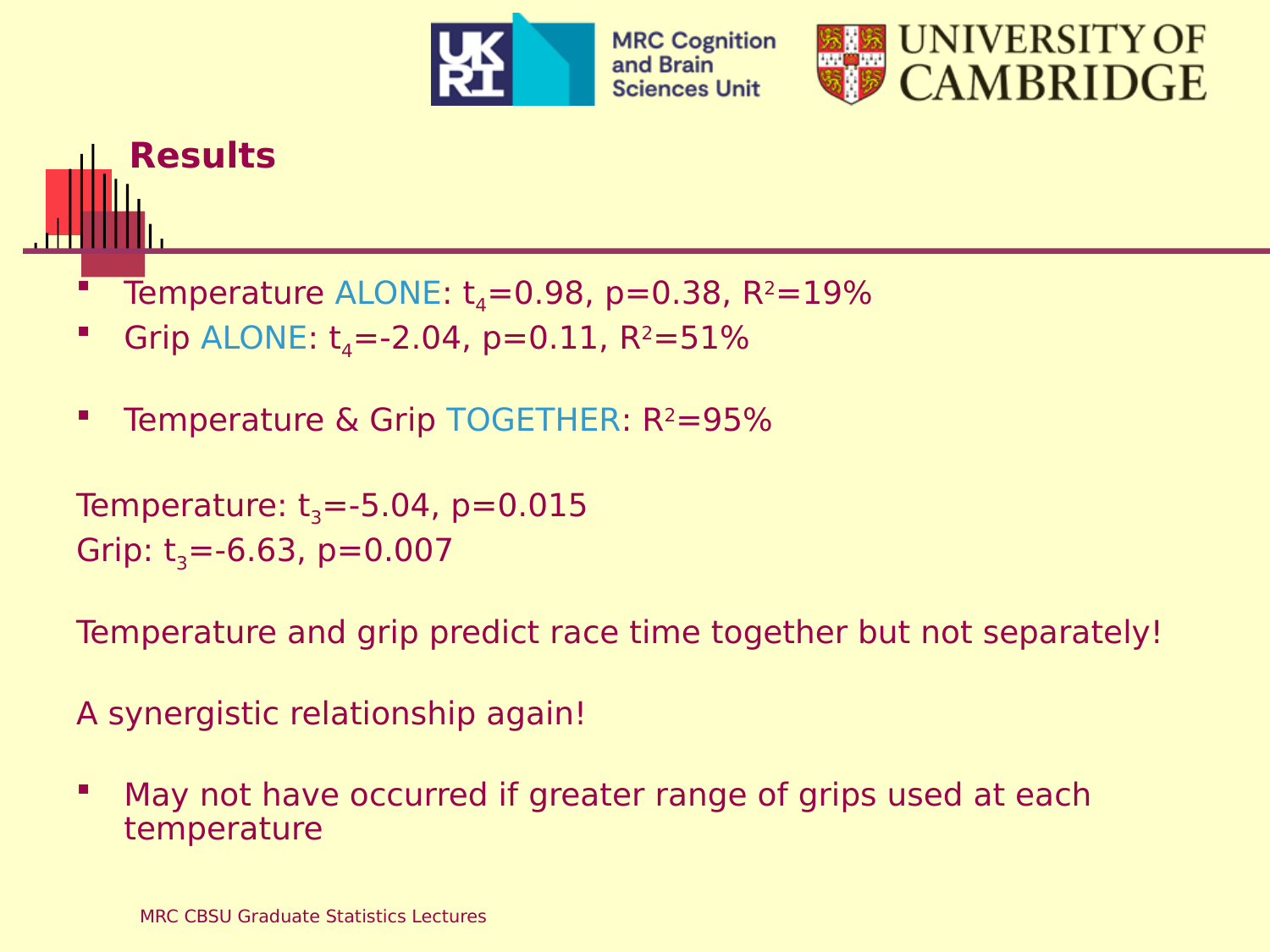

# Results

Temperature ALONE: t4=0.98, p=0.38, R2=19%
Grip ALONE: t4=-2.04, p=0.11, R2=51%

Temperature & Grip TOGETHER: R2=95%

Temperature: t3=-5.04, p=0.015
Grip: t3=-6.63, p=0.007

Temperature and grip predict race time together but not separately!

A synergistic relationship again!

May not have occurred if greater range of grips used at each temperature
MRC CBSU Graduate Statistics Lectures